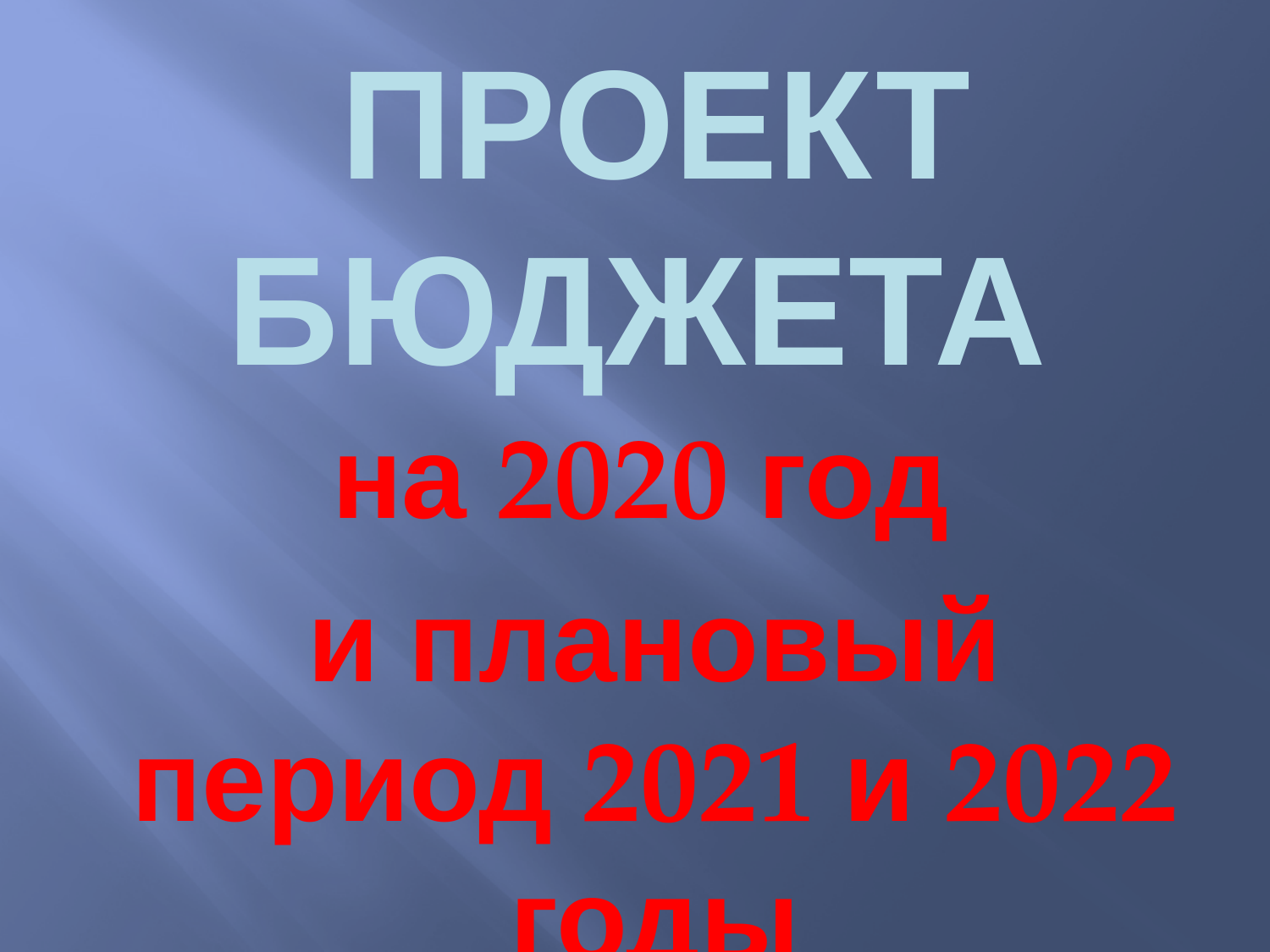

# ПРОЕКТ БЮДЖЕТА
на 2020 год
и плановый период 2021 и 2022 годы